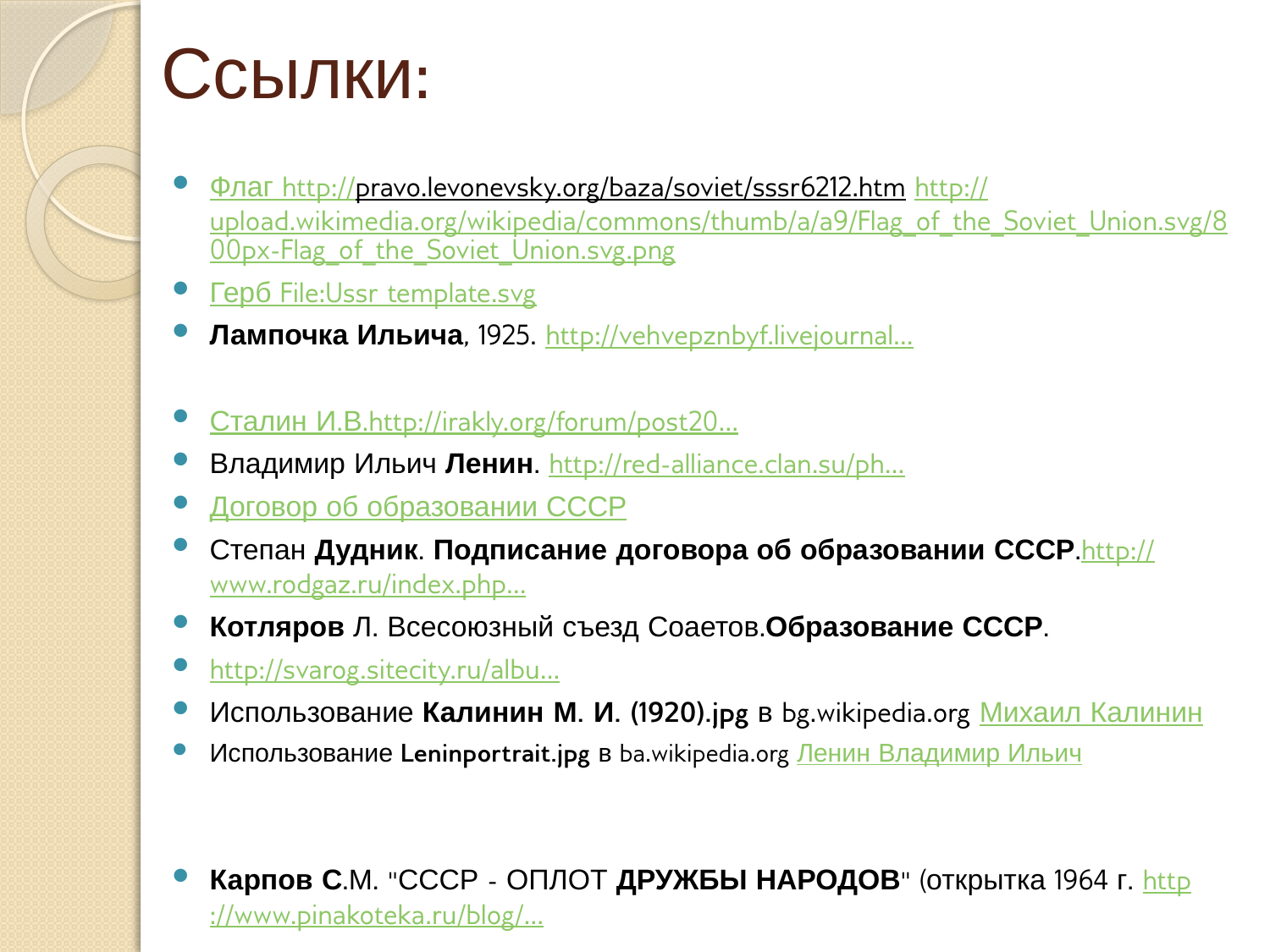

# Ссылки:

Флаг http://pravo.levonevsky.org/baza/soviet/sssr6212.htm http://upload.wikimedia.org/wikipedia/commons/thumb/a/a9/Flag_of_the_Soviet_Union.svg/800px-Flag_of_the_Soviet_Union.svg.png
Герб File:Ussr template.svg
Лампочка Ильича, 1925. http://vehvepznbyf.livejournal…

Сталин И.В.http://irakly.org/forum/post20…
Владимир Ильич Ленин. http://red-alliance.clan.su/ph…
Договор об образовании СССР
Степан Дудник. Подписание договора об образовании СССР.http://www.rodgaz.ru/index.php…
Котляров Л. Всесоюзный съезд Соаетов.Образование СССР.
http://svarog.sitecity.ru/albu…
Использование Калинин М. И. (1920).jpg в bg.wikipedia.org Михаил Калинин
Использование Leninportrait.jpg в ba.wikipedia.org Ленин Владимир Ильич

Карпов С.М. "СССР - ОПЛОТ ДРУЖБЫ НАРОДОВ" (открытка 1964 г. http://www.pinakoteka.ru/blog/…